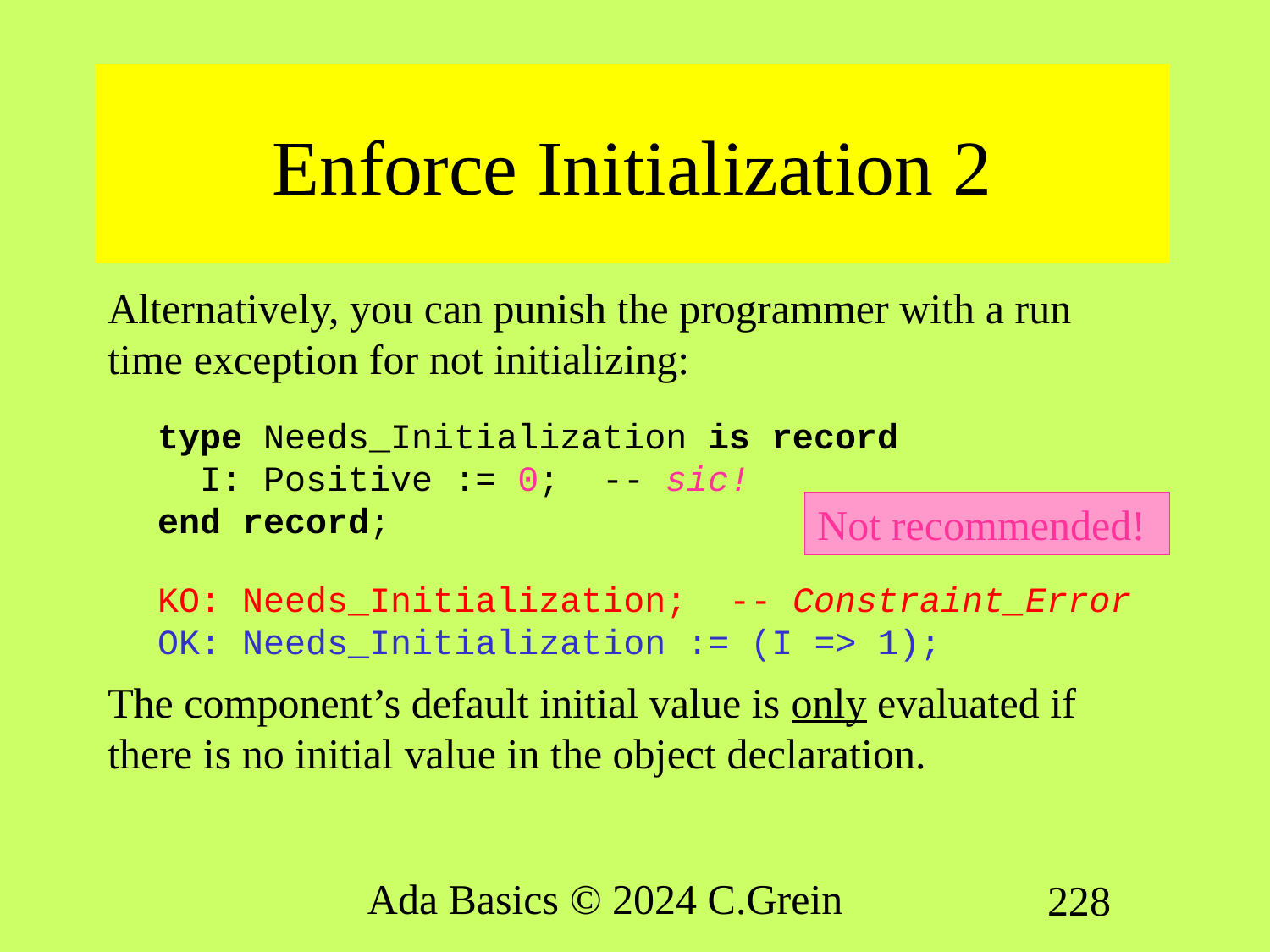

# Enforce Initialization 2
Alternatively, you can punish the programmer with a run time exception for not initializing:

type Needs_Initialization is record
  I: Positive := 0;  -- sic!
end record;
KO: Needs_Initialization;  -- Constraint_Error
OK: Needs_Initialization := (I => 1);
The component’s default initial value is only evaluated if there is no initial value in the object declaration.
Not recommended!
Ada Basics © 2024 C.Grein
228